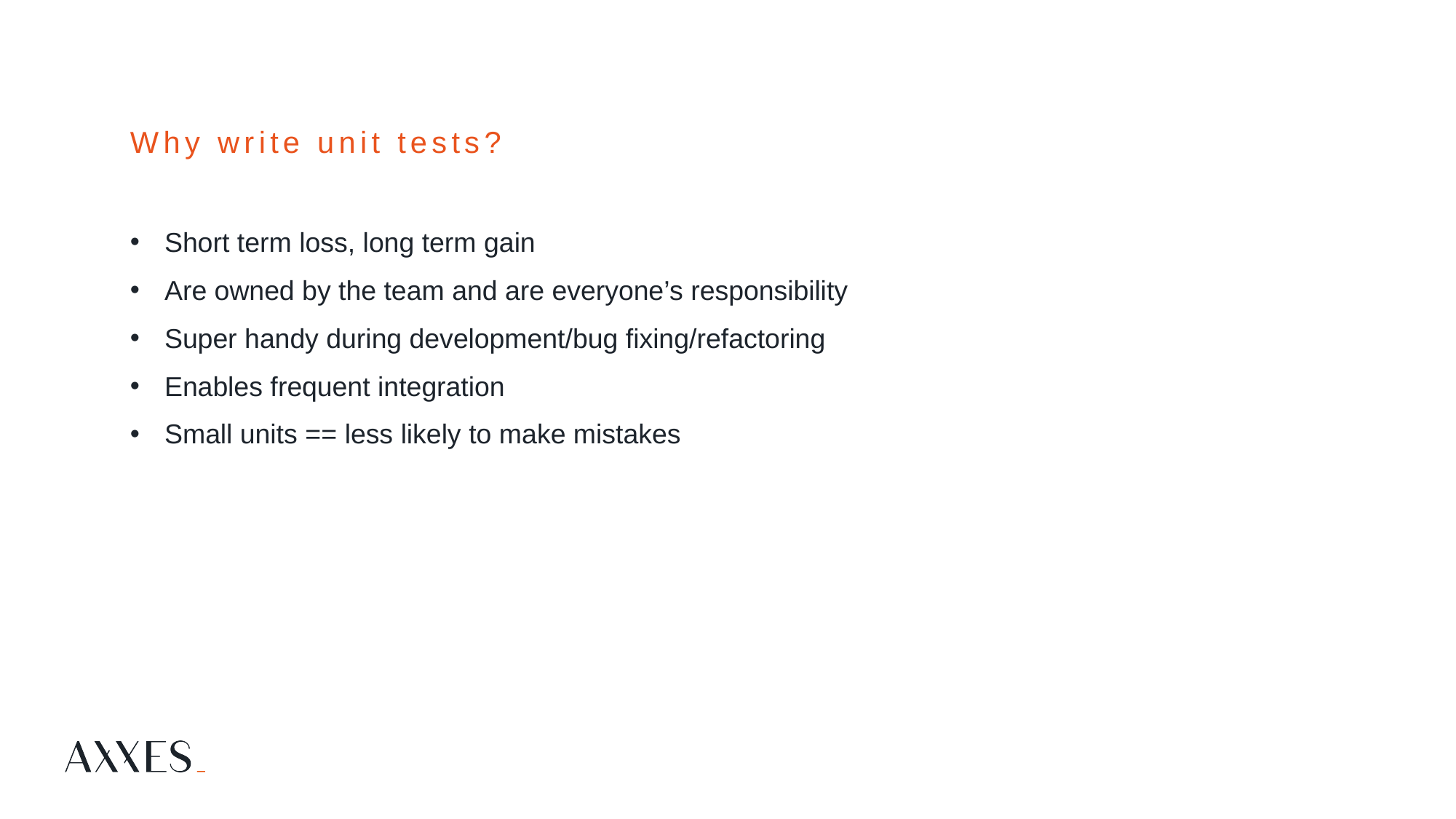

# Why write unit tests?
Short term loss, long term gain
Are owned by the team and are everyone’s responsibility
Super handy during development/bug fixing/refactoring
Enables frequent integration
Small units == less likely to make mistakes